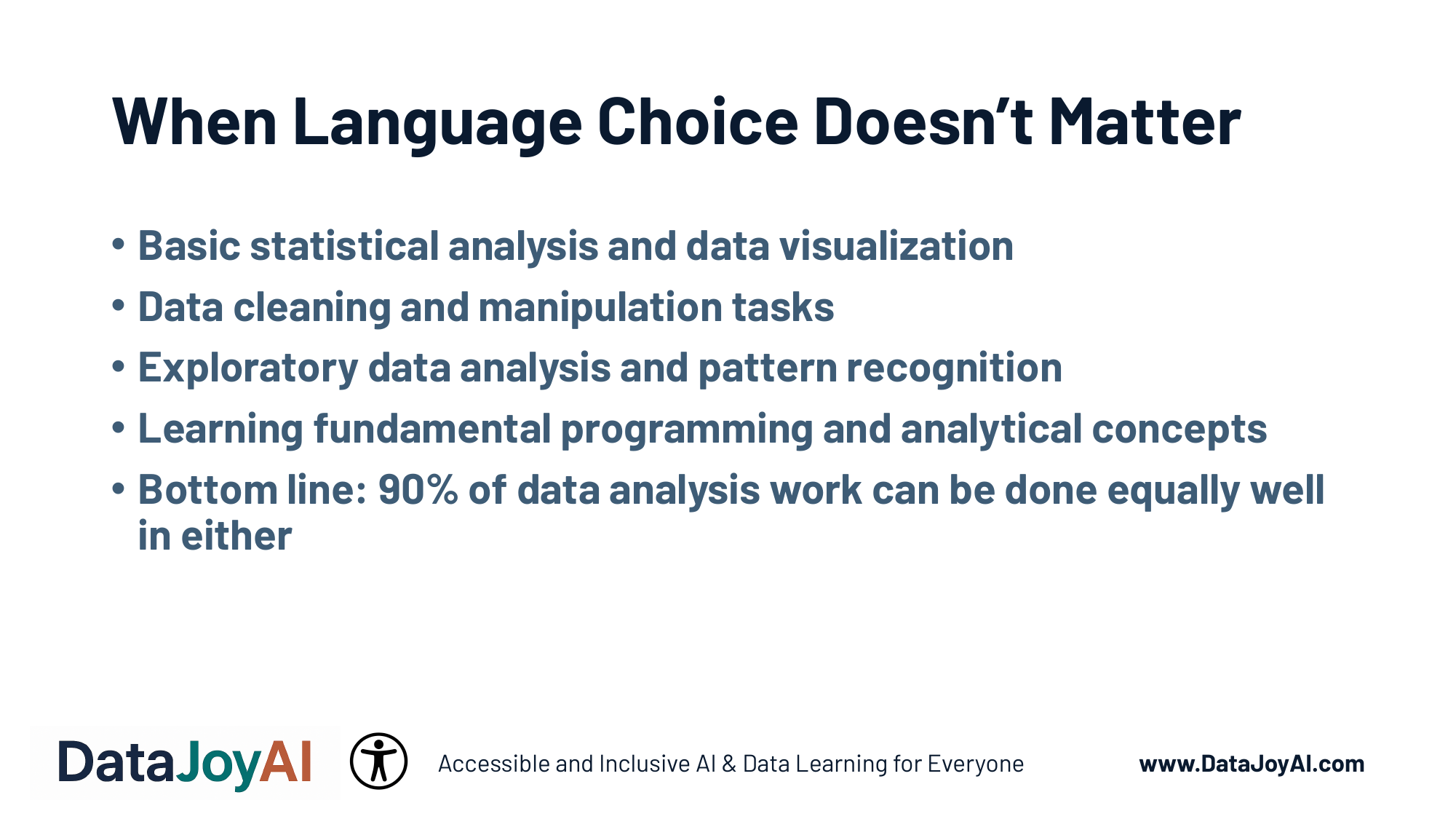

# When Language Choice Doesn’t Matter
Basic statistical analysis and data visualization
Data cleaning and manipulation tasks
Exploratory data analysis and pattern recognition
Learning fundamental programming and analytical concepts
Bottom line: 90% of data analysis work can be done equally well in either